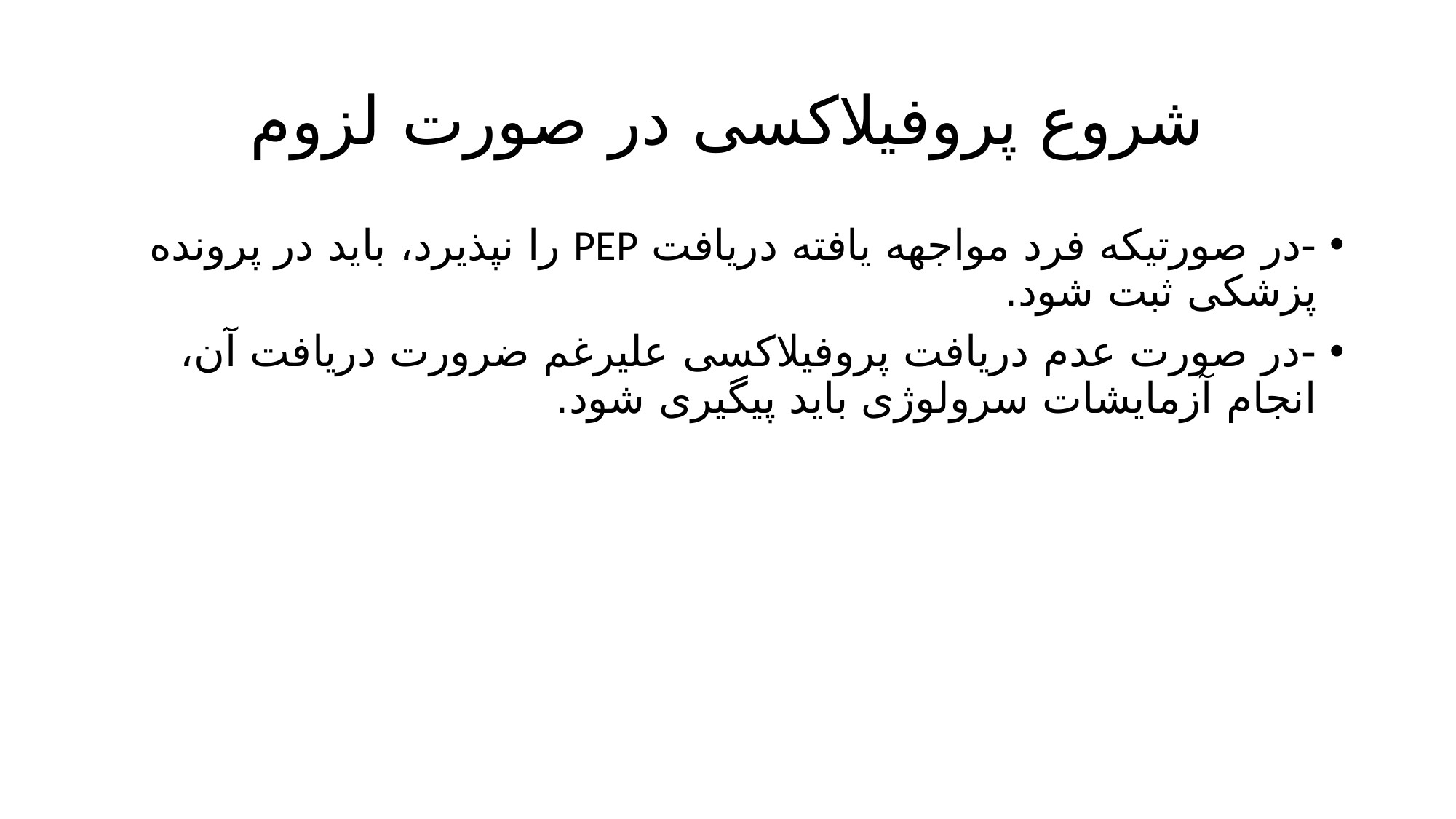

# شروع پروفیلاکسی در صورت لزوم
-	در صورتیکه فرد مواجهه یافته دریافت PEP را نپذیرد، باید در پرونده پزشکی ثبت شود.
-	در صورت عدم دریافت پروفیلاکسی علیرغم ضرورت دریافت آن، انجام آزمایشات سرولوژی باید پیگیری شود.